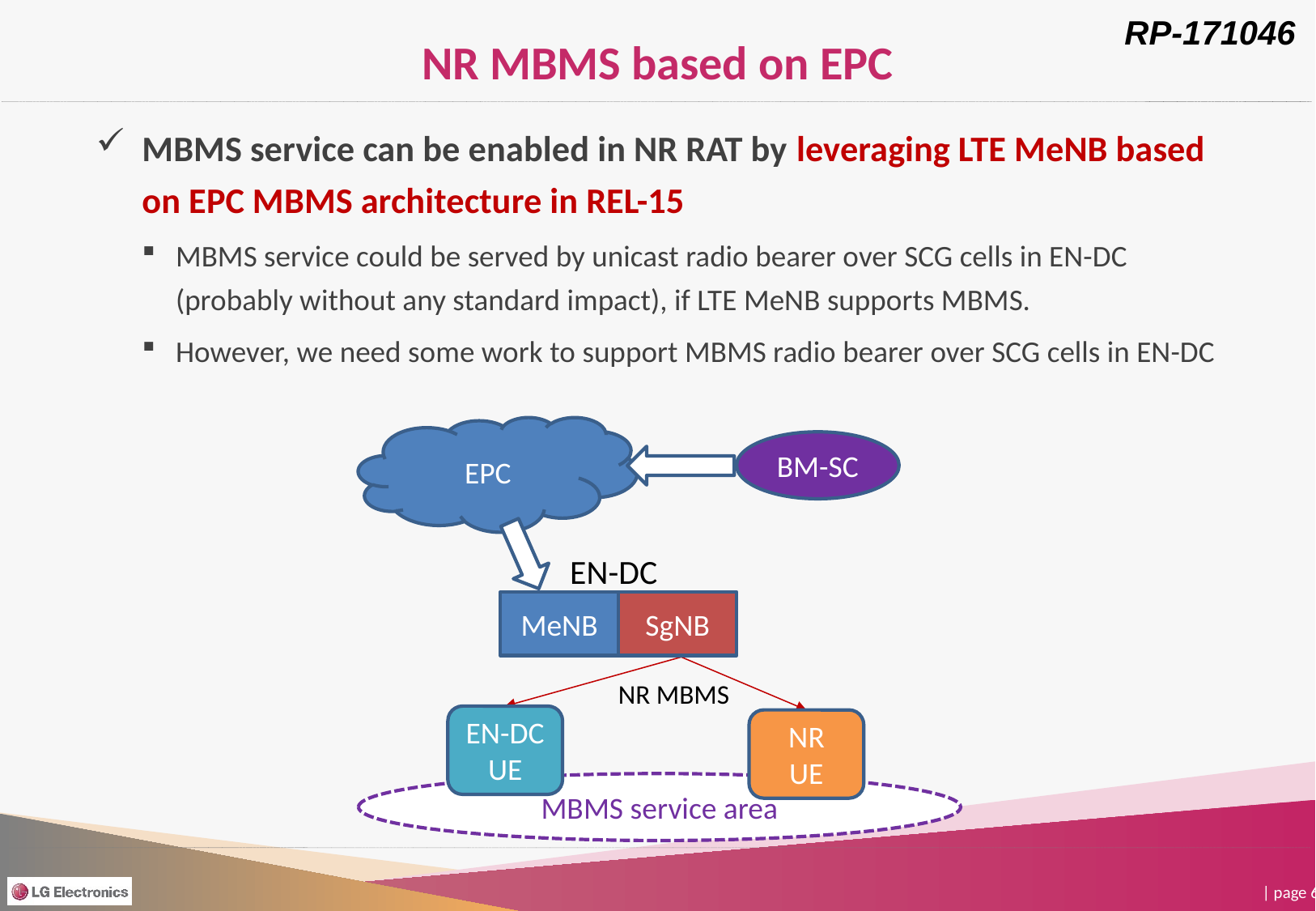

# NR MBMS based on EPC
MBMS service can be enabled in NR RAT by leveraging LTE MeNB based on EPC MBMS architecture in REL-15
MBMS service could be served by unicast radio bearer over SCG cells in EN-DC (probably without any standard impact), if LTE MeNB supports MBMS.
However, we need some work to support MBMS radio bearer over SCG cells in EN-DC

EPC
BM-SC

EN-DC
SgNB
MeNB
NR MBMS
EN-DC
UE
NR
UE
MBMS service area